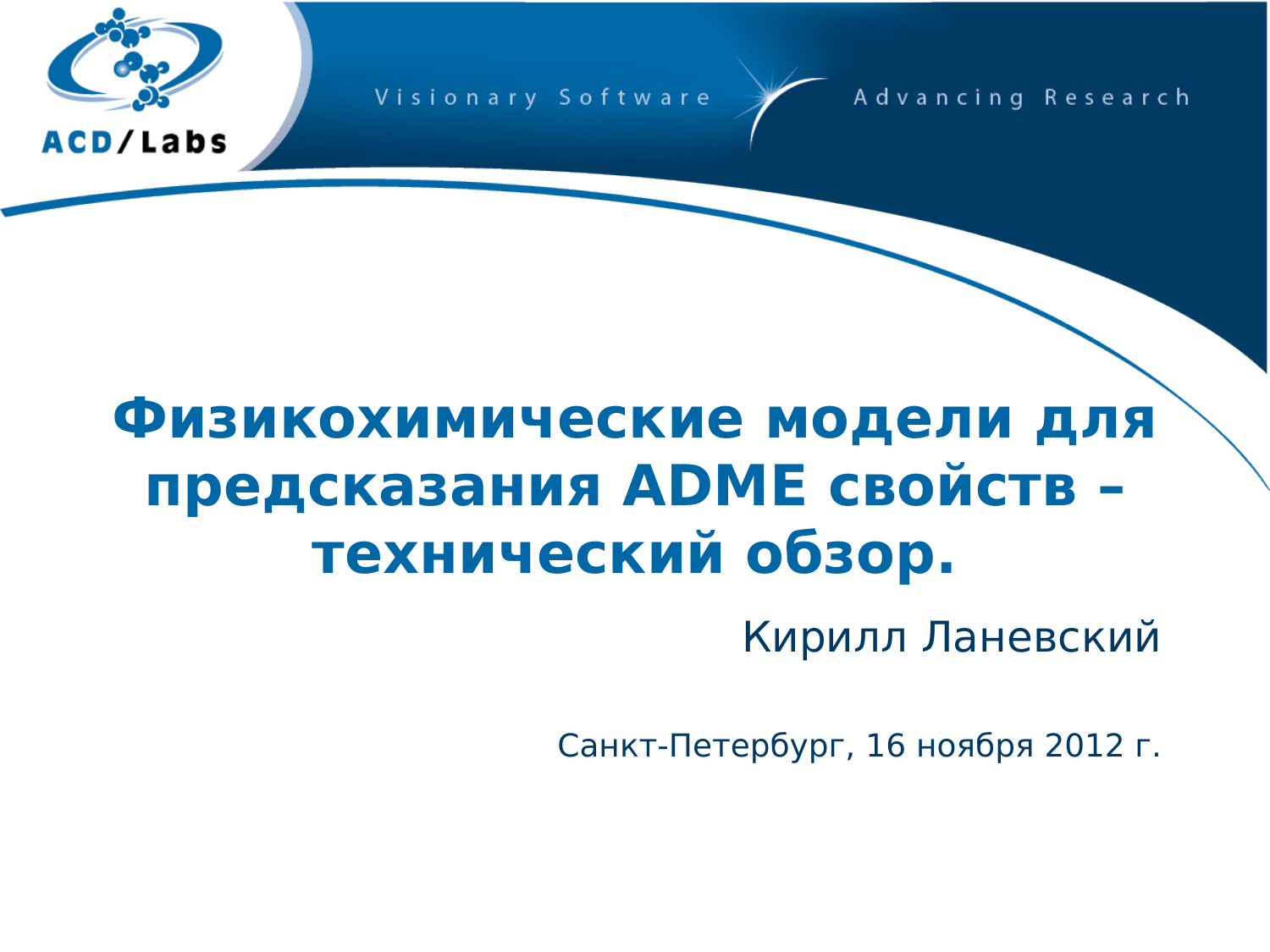

# Физикохимические модели для предсказания ADME свойств – технический обзор.
Кирилл Ланевский

Санкт-Петербург, 16 ноября 2012 г.